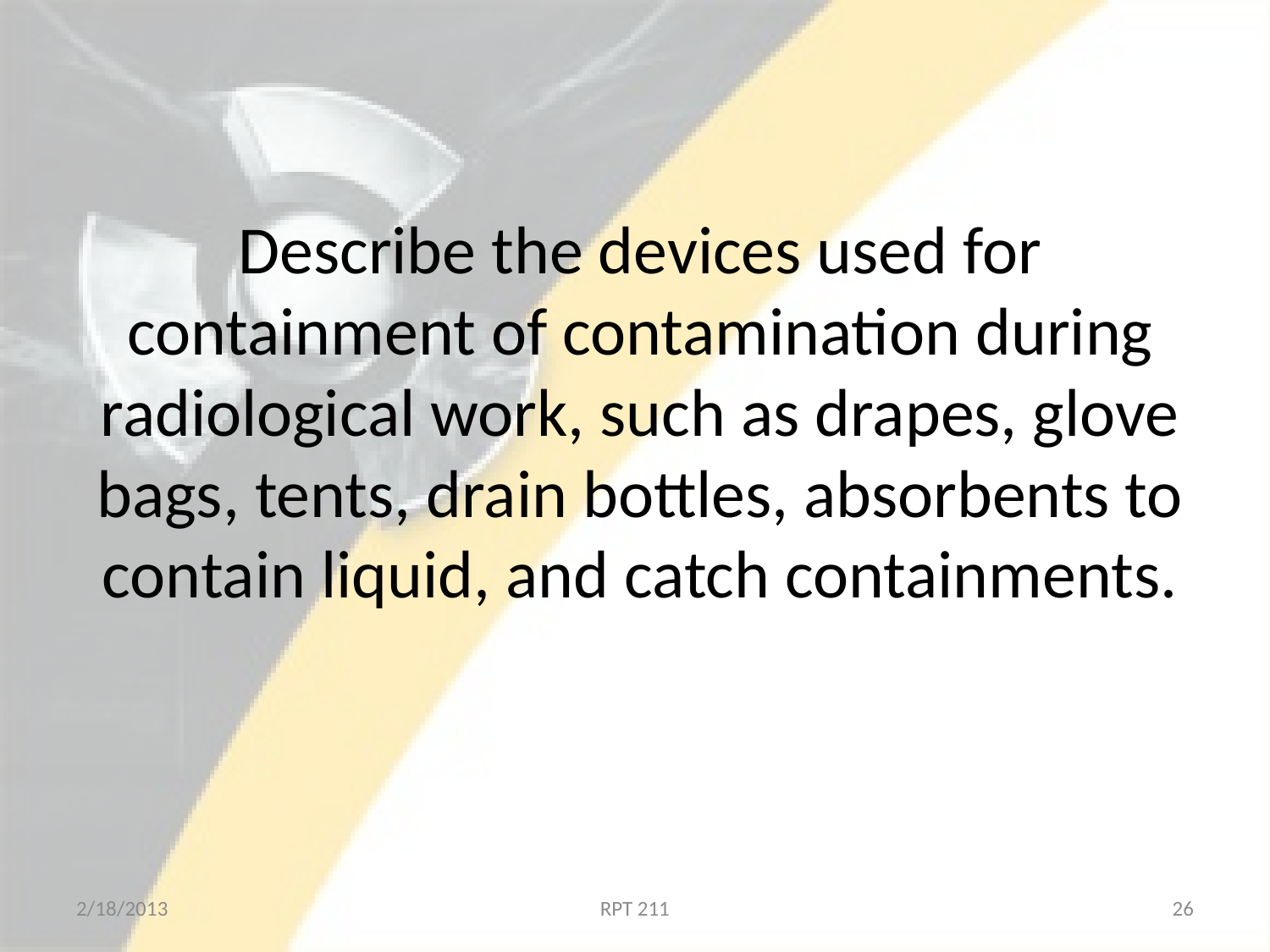

# Describe the devices used for containment of contamination during radiological work, such as drapes, glove bags, tents, drain bottles, absorbents to contain liquid, and catch containments.
2/18/2013
RPT 211
26